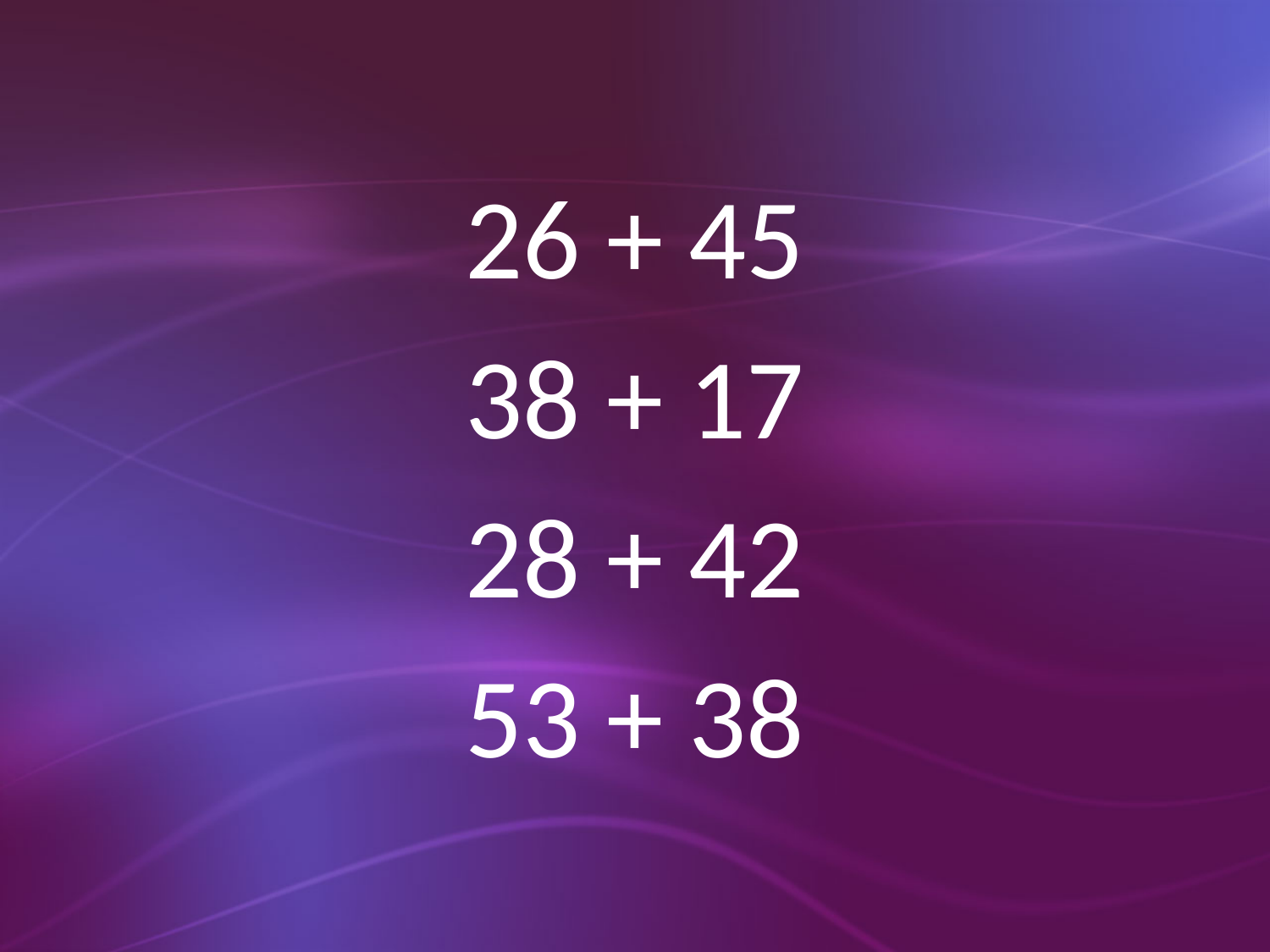

26 + 45
38 + 17
28 + 42
53 + 38